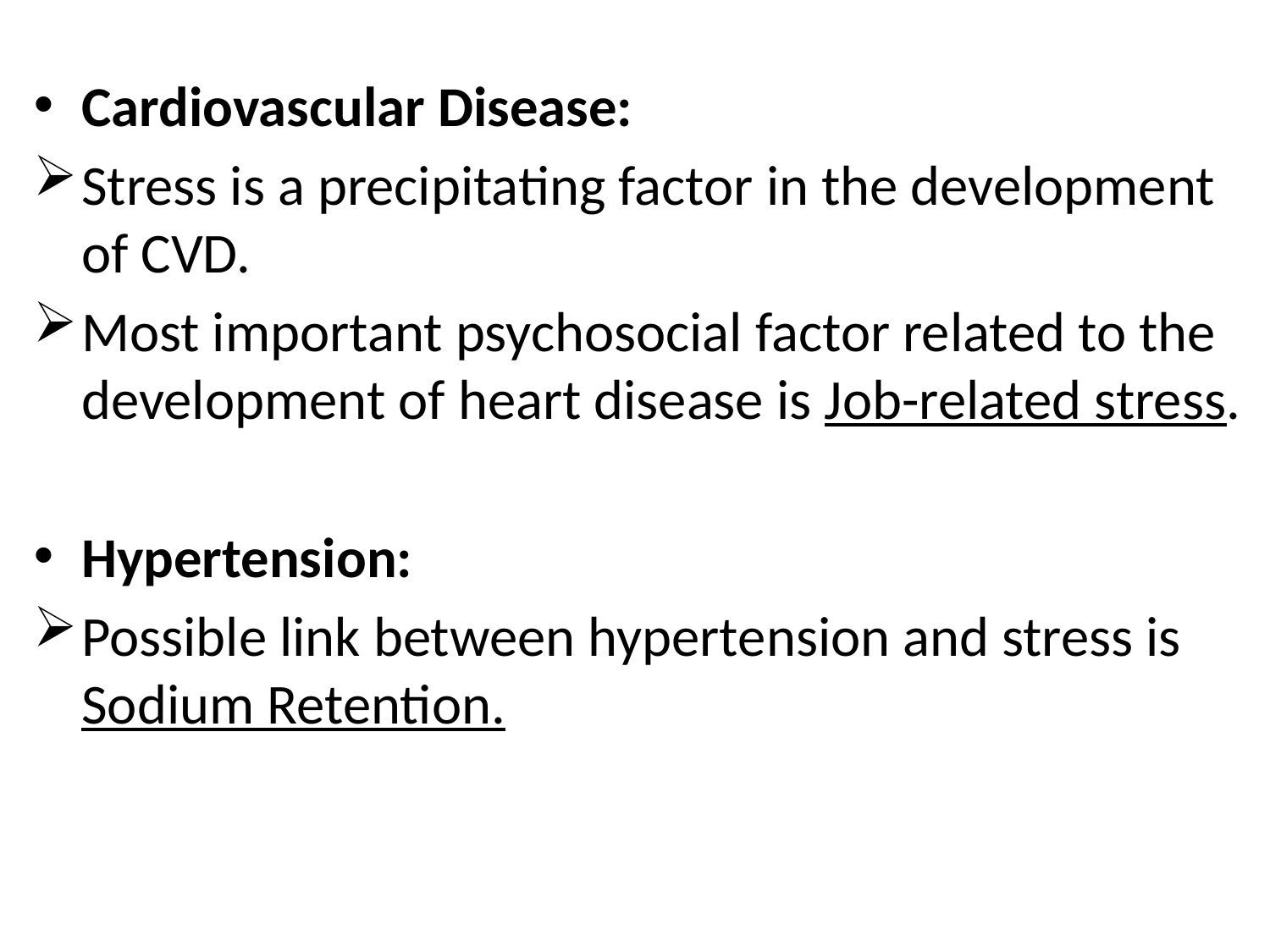

#
Cardiovascular Disease:
Stress is a precipitating factor in the development of CVD.
Most important psychosocial factor related to the development of heart disease is Job-related stress.

Hypertension:
Possible link between hypertension and stress is Sodium Retention.